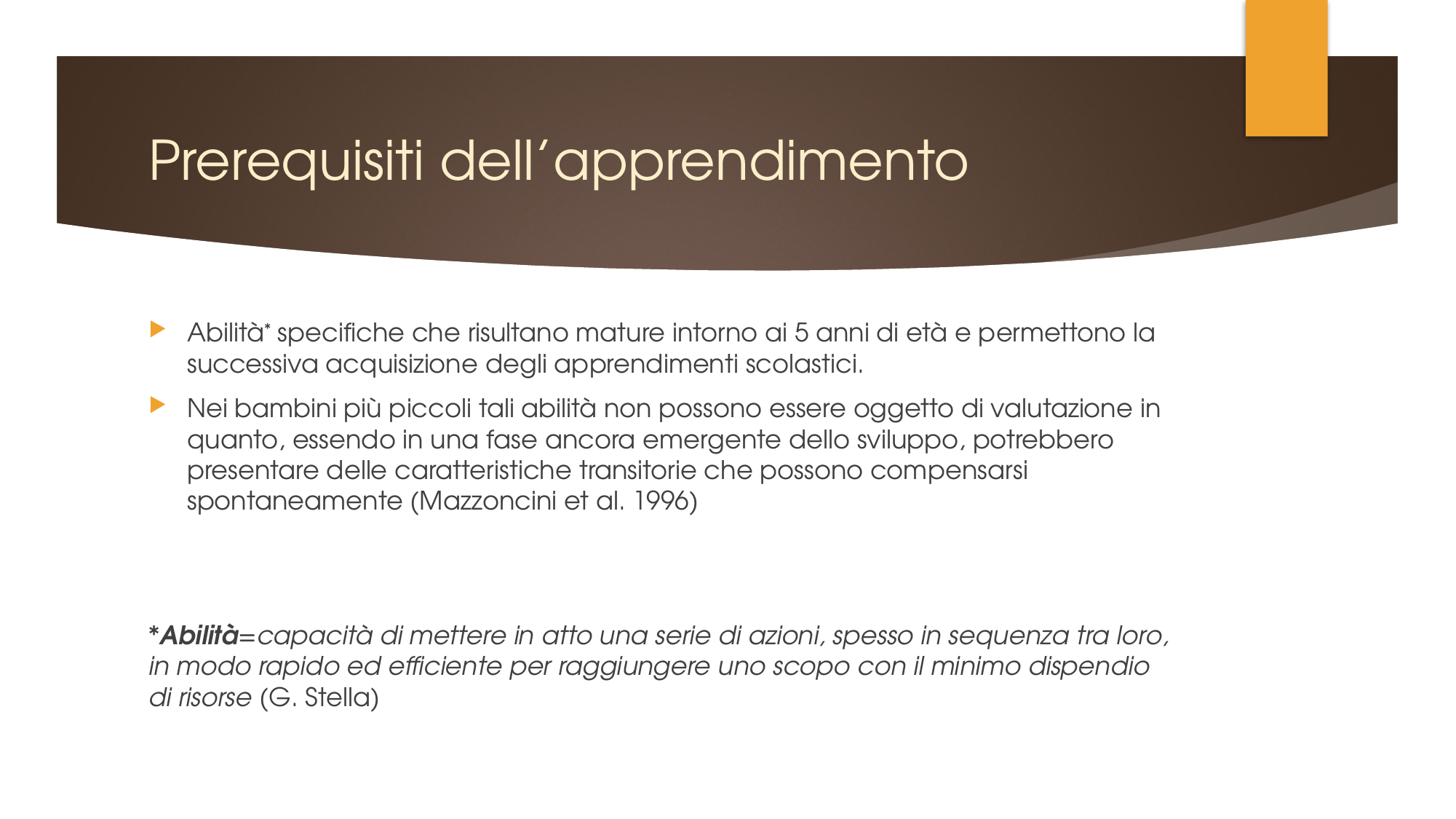

# Prerequisiti dell’apprendimento
Abilità* specifiche che risultano mature intorno ai 5 anni di età e permettono la successiva acquisizione degli apprendimenti scolastici.
Nei bambini più piccoli tali abilità non possono essere oggetto di valutazione in quanto, essendo in una fase ancora emergente dello sviluppo, potrebbero presentare delle caratteristiche transitorie che possono compensarsi spontaneamente (Mazzoncini et al. 1996)

*Abilità=capacità di mettere in atto una serie di azioni, spesso in sequenza tra loro, in modo rapido ed efficiente per raggiungere uno scopo con il minimo dispendio di risorse (G. Stella)